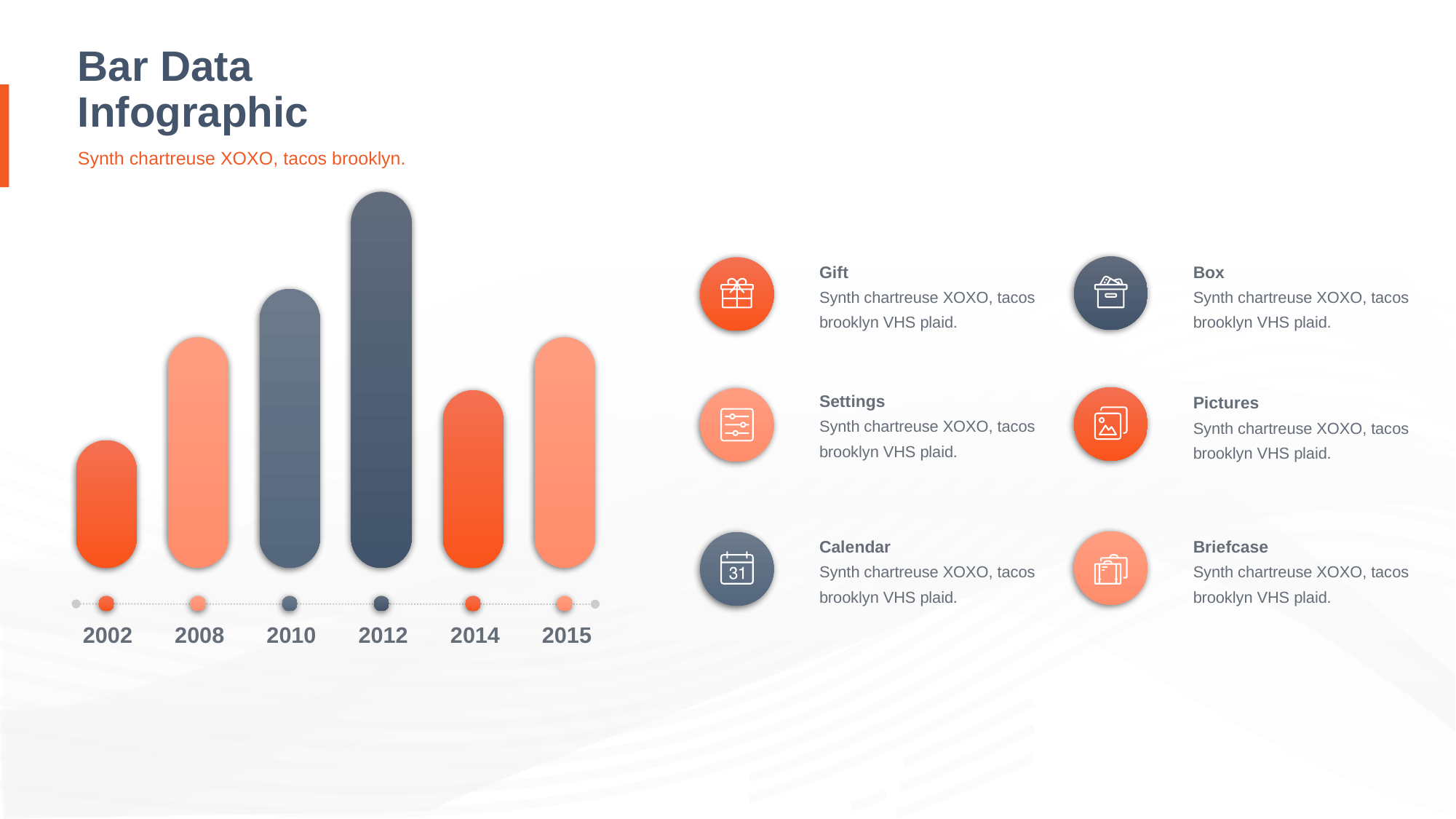

Bar Data Infographic
Synth chartreuse XOXO, tacos brooklyn.

Gift
Synth chartreuse XOXO, tacos brooklyn VHS plaid.

Box
Synth chartreuse XOXO, tacos brooklyn VHS plaid.

Settings
Synth chartreuse XOXO, tacos brooklyn VHS plaid.

Pictures
Synth chartreuse XOXO, tacos brooklyn VHS plaid.

Calendar
Synth chartreuse XOXO, tacos brooklyn VHS plaid.

Briefcase
Synth chartreuse XOXO, tacos brooklyn VHS plaid.

2002
2008
2010
2012
2014
2015